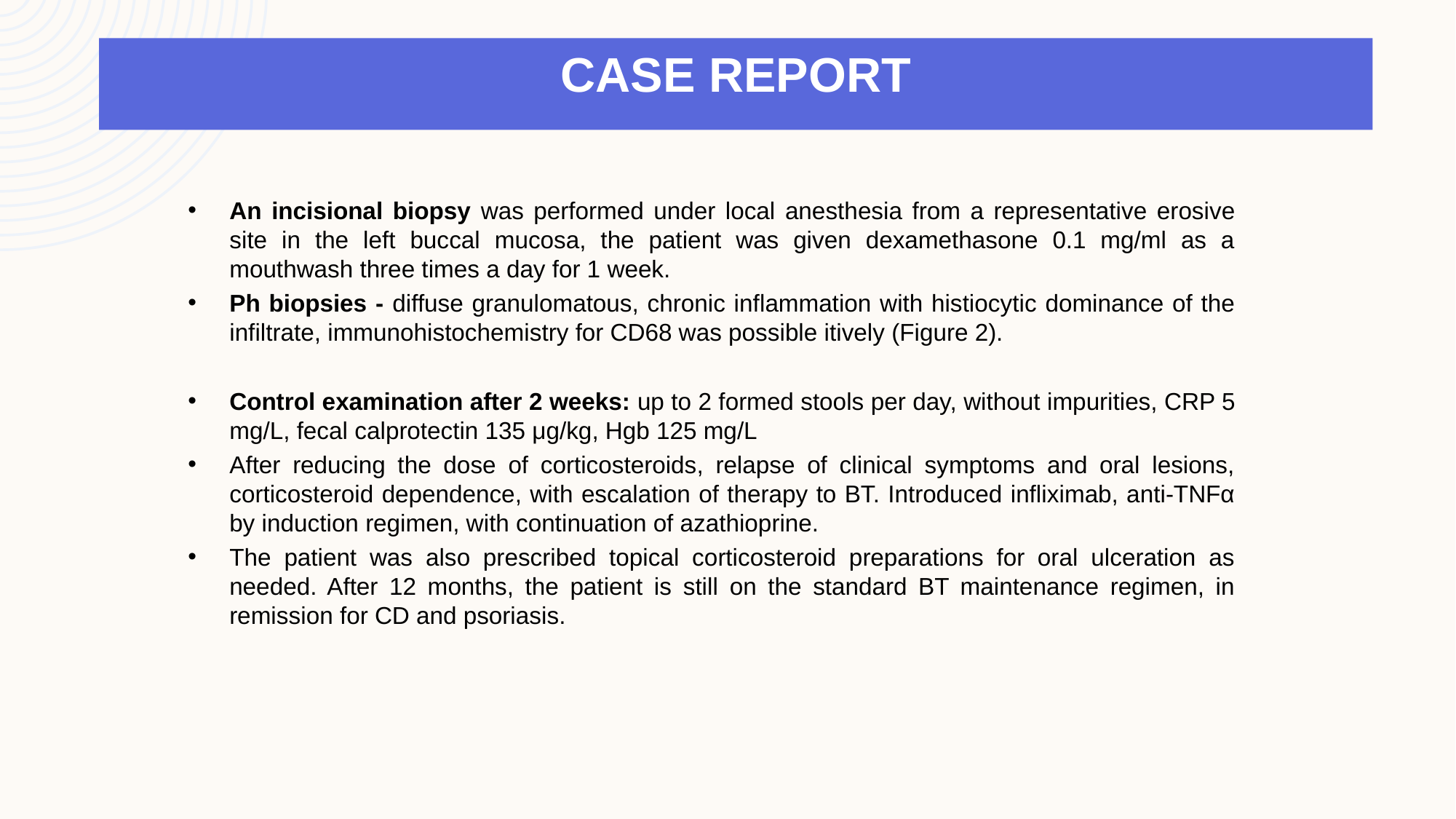

case report
An incisional biopsy was performed under local anesthesia from a representative erosive site in the left buccal mucosa, the patient was given dexamethasone 0.1 mg/ml as a mouthwash three times a day for 1 week.
Ph biopsies - diffuse granulomatous, chronic inflammation with histiocytic dominance of the infiltrate, immunohistochemistry for CD68 was possible itively (Figure 2).

Control examination after 2 weeks: up to 2 formed stools per day, without impurities, CRP 5 mg/L, fecal calprotectin 135 μg/kg, Hgb 125 mg/L
After reducing the dose of corticosteroids, relapse of clinical symptoms and oral lesions, corticosteroid dependence, with escalation of therapy to BT. Introduced infliximab, anti-TNFα by induction regimen, with continuation of azathioprine.
The patient was also prescribed topical corticosteroid preparations for oral ulceration as needed. After 12 months, the patient is still on the standard BT maintenance regimen, in remission for CD and psoriasis.